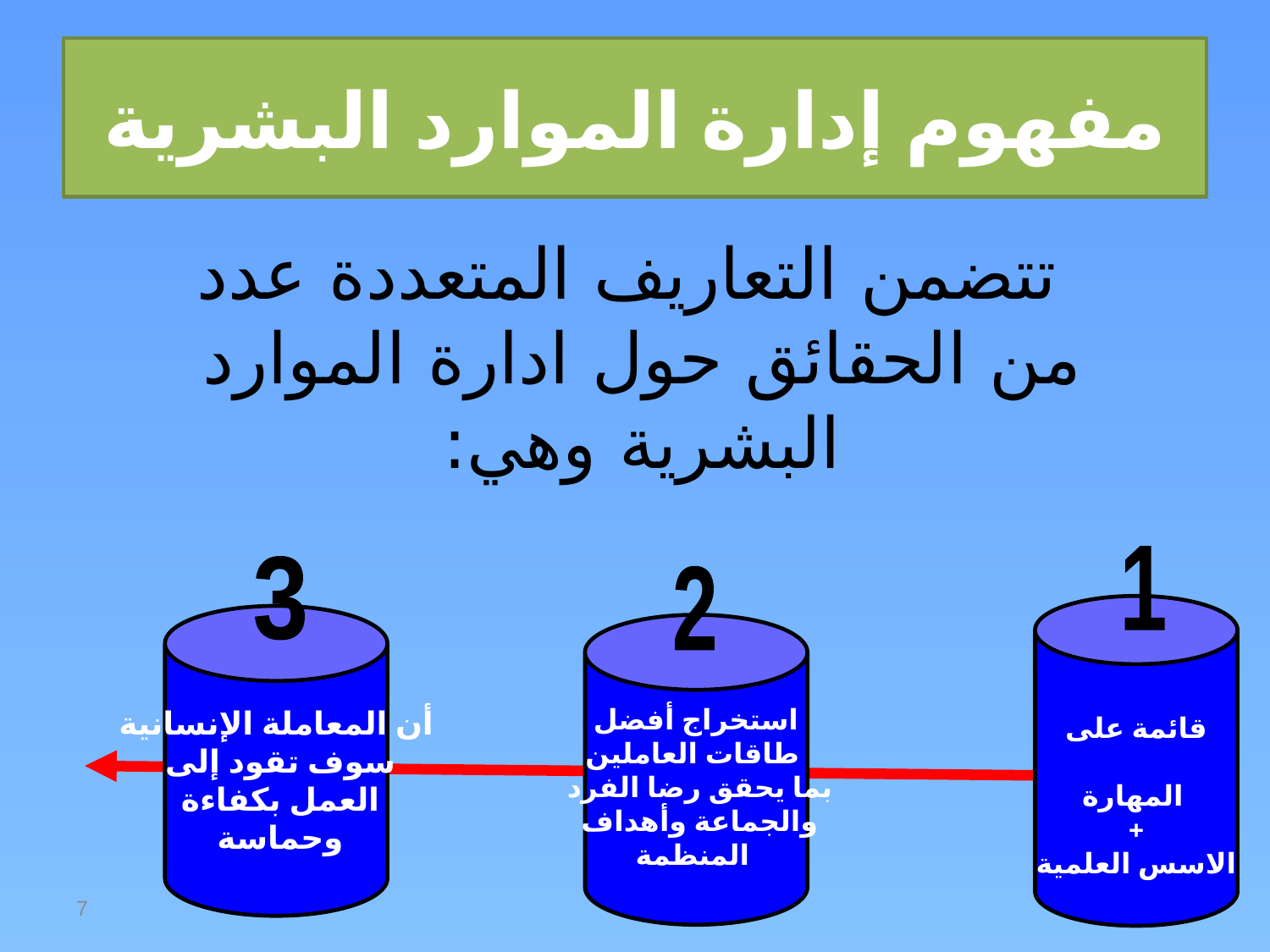

# مفهوم إدارة الموارد البشرية
تتضمن التعاريف المتعددة عدد من الحقائق حول ادارة الموارد البشرية وهي:
1
3
2

قائمة على

 المهارة
+
الاسس العلمية
أن المعاملة الإنسانية
سوف تقود إلى
العمل بكفاءة
وحماسة

استخراج أفضل
 طاقات العاملين
 بما يحقق رضا الفرد
والجماعة وأهداف
 المنظمة

7